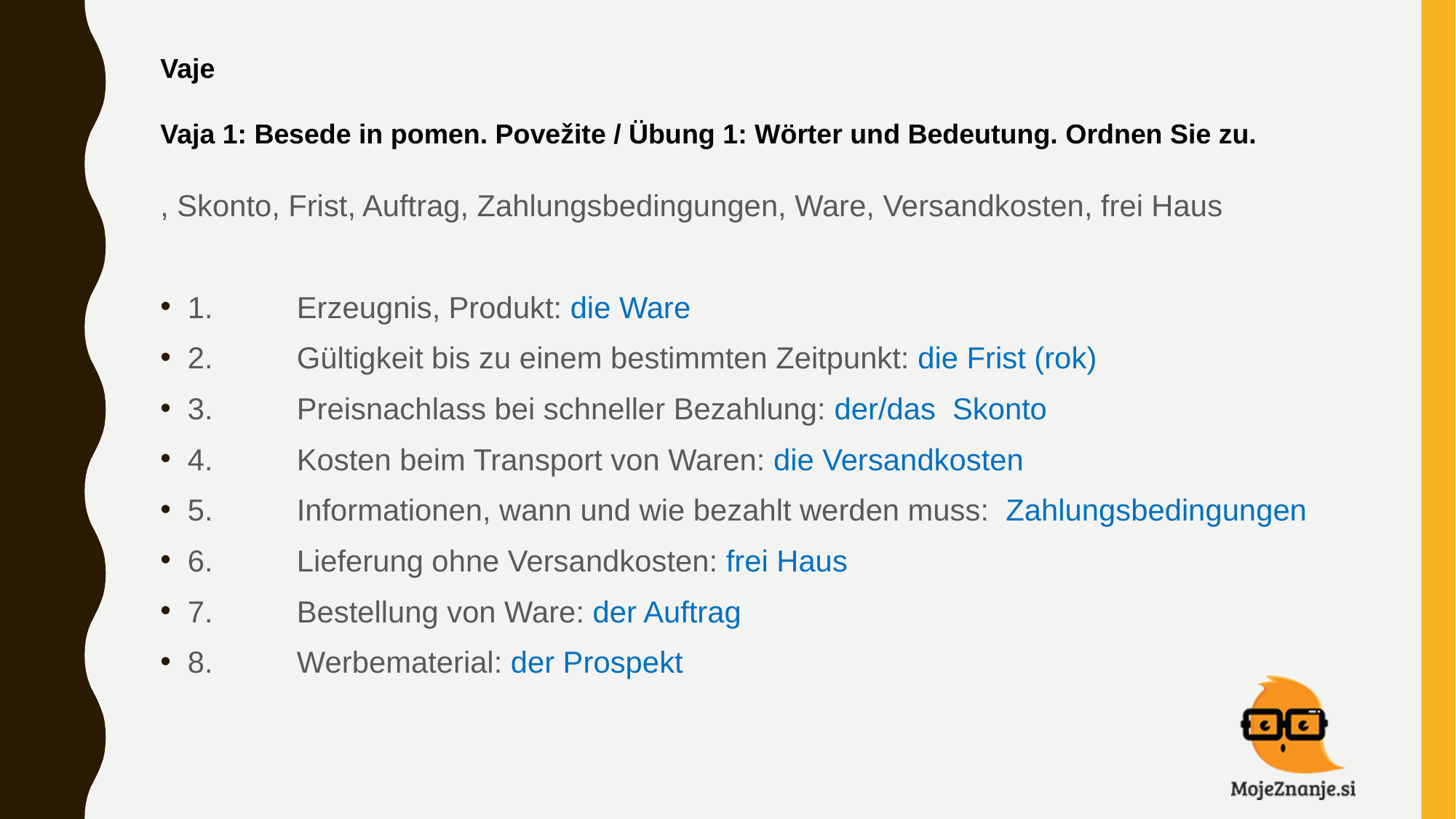

# Vaje   Vaja 1: Besede in pomen. Povežite / Übung 1: Wörter und Bedeutung. Ordnen Sie zu.
, Skonto, Frist, Auftrag, Zahlungsbedingungen, Ware, Versandkosten, frei Haus

1.	Erzeugnis, Produkt: die Ware
2.	Gültigkeit bis zu einem bestimmten Zeitpunkt: die Frist (rok)
3.	Preisnachlass bei schneller Bezahlung: der/das  Skonto
4.	Kosten beim Transport von Waren: die Versandkosten
5.	Informationen, wann und wie bezahlt werden muss:  Zahlungsbedingungen
6.	Lieferung ohne Versandkosten: frei Haus
7.	Bestellung von Ware: der Auftrag
8.	Werbematerial: der Prospekt